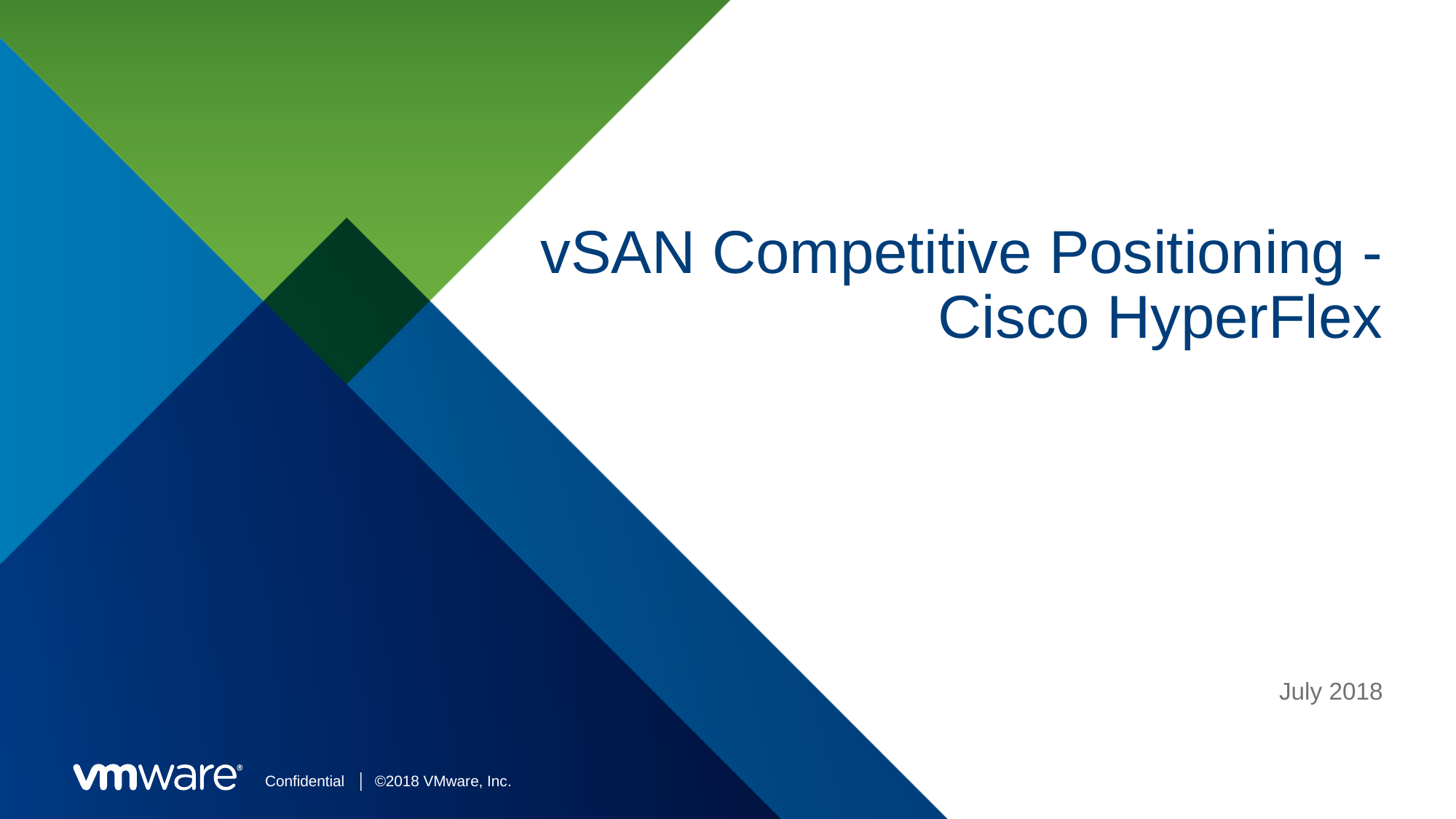

# vSAN Competitive Positioning - Cisco HyperFlex

July 2018
1